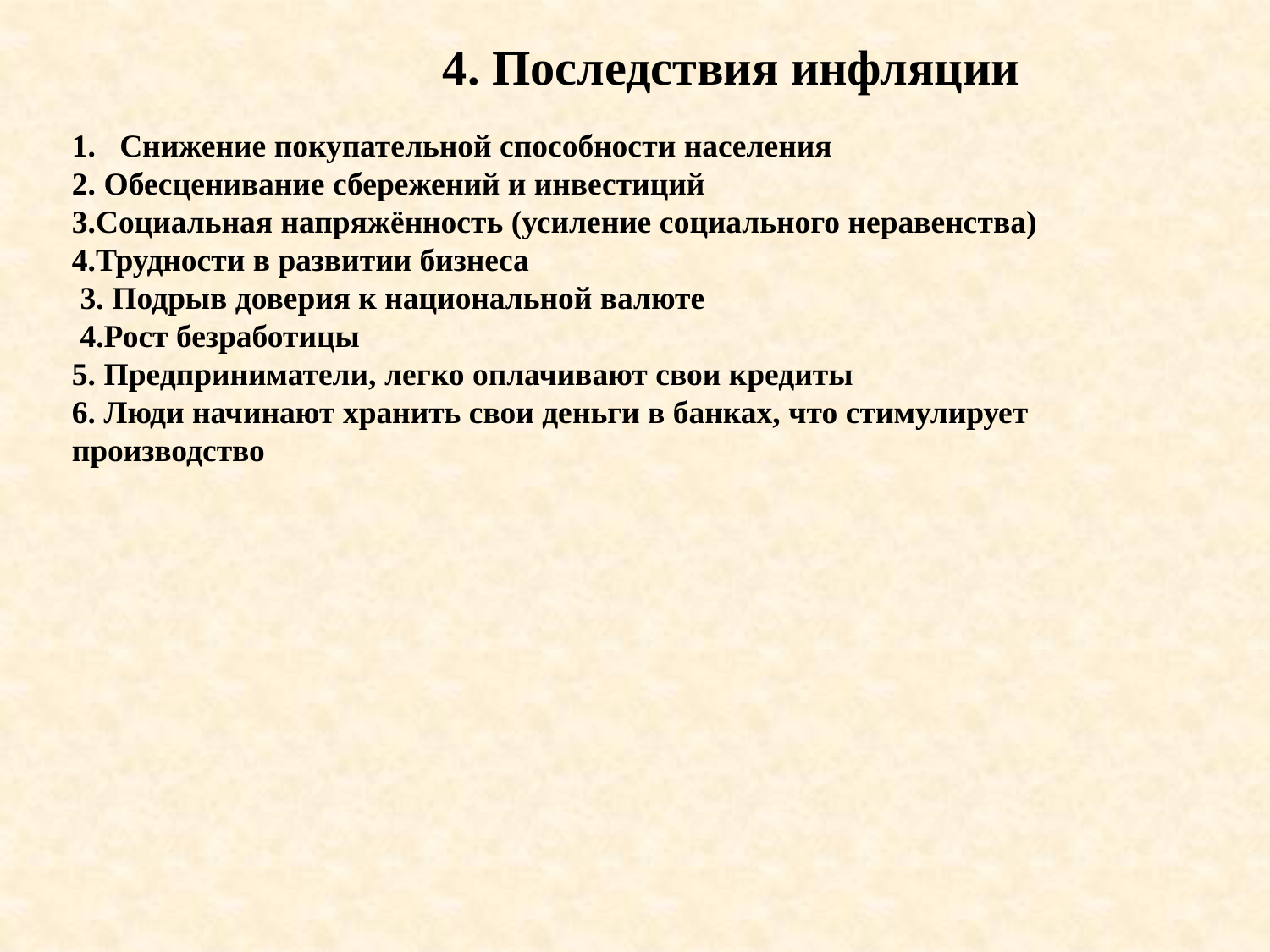

4. Последствия инфляции
Снижение покупательной способности населения
2. Обесценивание сбережений и инвестиций
3.Социальная напряжённость (усиление социального неравенства)
4.Трудности в развитии бизнеса
 3. Подрыв доверия к национальной валюте
 4.Рост безработицы
5. Предприниматели, легко оплачивают свои кредиты
6. Люди начинают хранить свои деньги в банках, что стимулирует производство